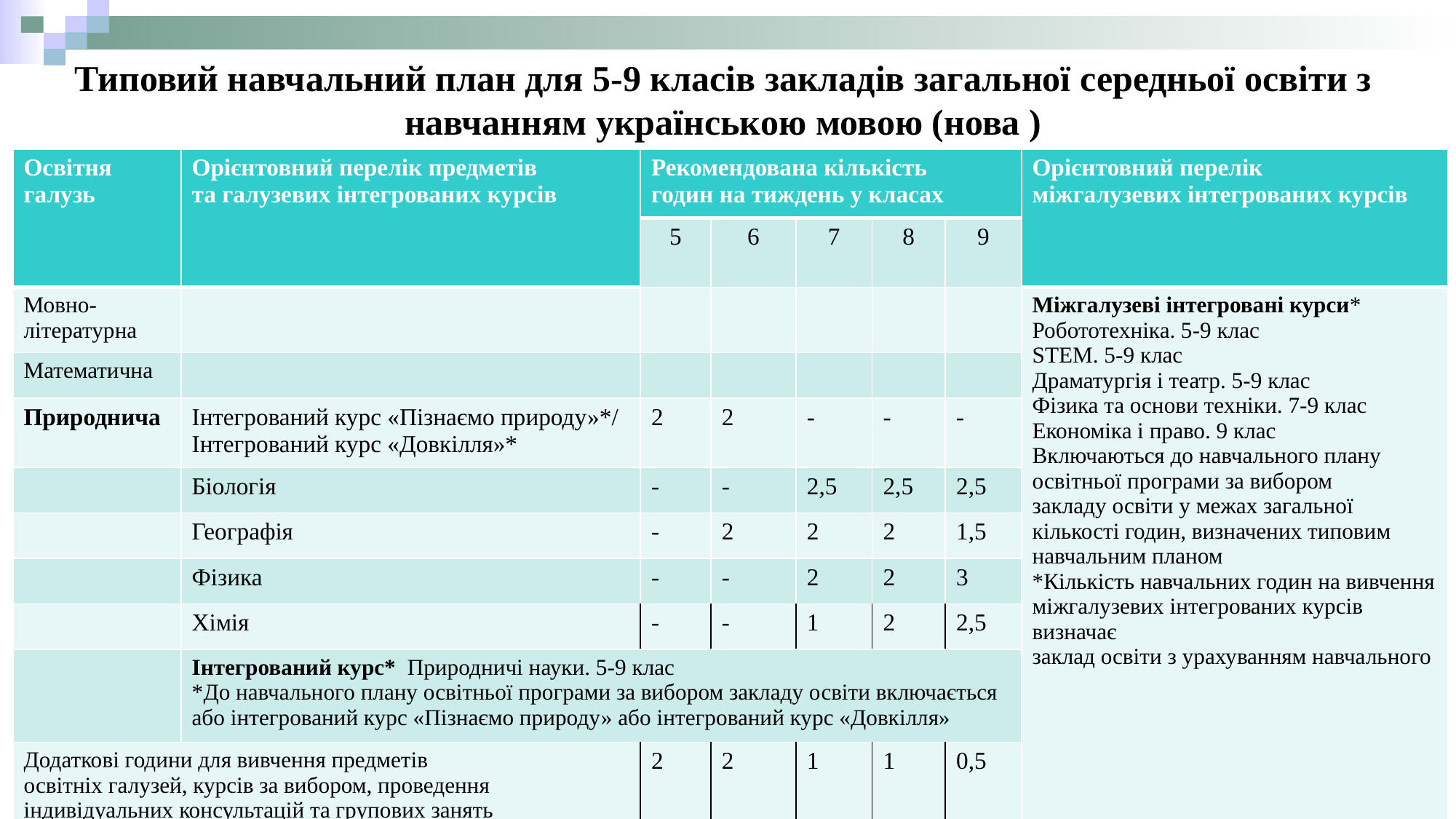

Типовий навчальний план для 5-9 класів закладів загальної середньої освіти з навчанням українською мовою (нова )
| Освітня галузь | Орієнтовний перелік предметів та галузевих інтегрованих курсів | Рекомендована кількість годин на тиждень у класах |  |  |  |  | Орієнтовний перелік міжгалузевих інтегрованих курсів |
| --- | --- | --- | --- | --- | --- | --- | --- |
|  |  | 5 | 6 | 7 | 8 | 9 |  |
| Мовно-літературна |  |  |  |  |  |  | Міжгалузеві інтегровані курси\* Робототехніка. 5-9 клас STEM. 5-9 клас Драматургія і театр. 5-9 клас Фізика та основи техніки. 7-9 клас Економіка і право. 9 клас Включаються до навчального плану освітньої програми за вибором закладу освіти у межах загальної кількості годин, визначених типовим навчальним планом \*Кількість навчальних годин на вивчення міжгалузевих інтегрованих курсів визначає заклад освіти з урахуванням навчального |
| Математична |  |  |  |  |  |  |  |
| Природнича | Інтегрований курс «Пізнаємо природу»\*/ Інтегрований курс «Довкілля»\* | 2 | 2 | - | - | - |  |
|  | Біологія | - | - | 2,5 | 2,5 | 2,5 |  |
|  | Географія | - | 2 | 2 | 2 | 1,5 |  |
|  | Фізика | - | - | 2 | 2 | 3 |  |
|  | Хімія | - | - | 1 | 2 | 2,5 |  |
|  | Інтегрований курс\* Природничі науки. 5-9 клас \*До навчального плану освітньої програми за вибором закладу освіти включається або інтегрований курс «Пізнаємо природу» або інтегрований курс «Довкілля» |  |  |  |  |  |  |
| Додаткові години для вивчення предметів освітніх галузей, курсів за вибором, проведення індивідуальних консультацій та групових занять |  | 2 | 2 | 1 | 1 | 0,5 |  |
| Гранично допустиме навчальне навантаження |  | 28 | 31 | 32 | 33 | 33 |  |